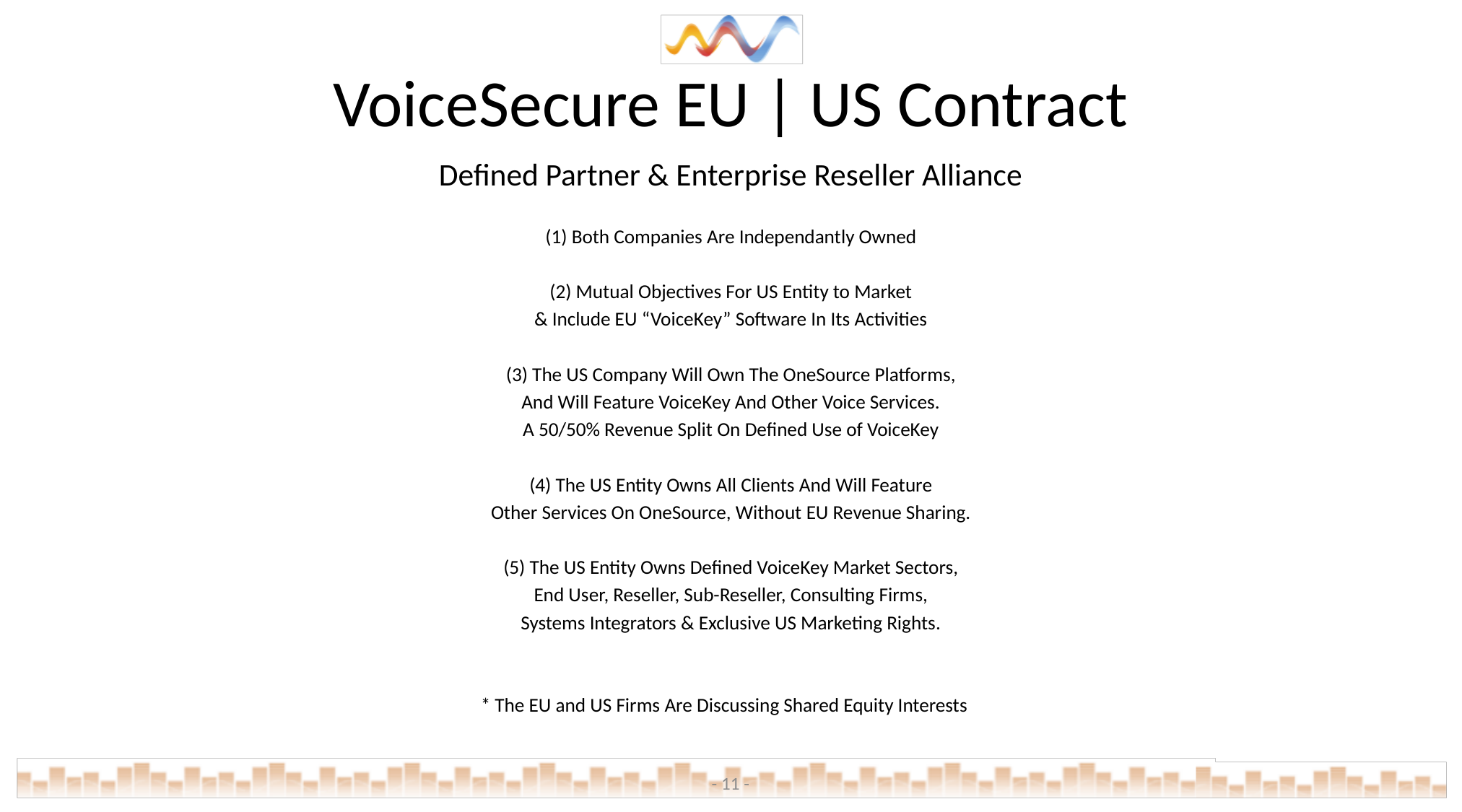

# VoiceSecure EU | US Contract
Defined Partner & Enterprise Reseller Alliance

(1) Both Companies Are Independantly Owned

(2) Mutual Objectives For US Entity to Market
& Include EU “VoiceKey” Software In Its Activities

(3) The US Company Will Own The OneSource Platforms,
And Will Feature VoiceKey And Other Voice Services.
A 50/50% Revenue Split On Defined Use of VoiceKey

(4) The US Entity Owns All Clients And Will Feature
Other Services On OneSource, Without EU Revenue Sharing.

(5) The US Entity Owns Defined VoiceKey Market Sectors,
End User, Reseller, Sub-Reseller, Consulting Firms,
Systems Integrators & Exclusive US Marketing Rights.

* The EU and US Firms Are Discussing Shared Equity Interests

- 11 -